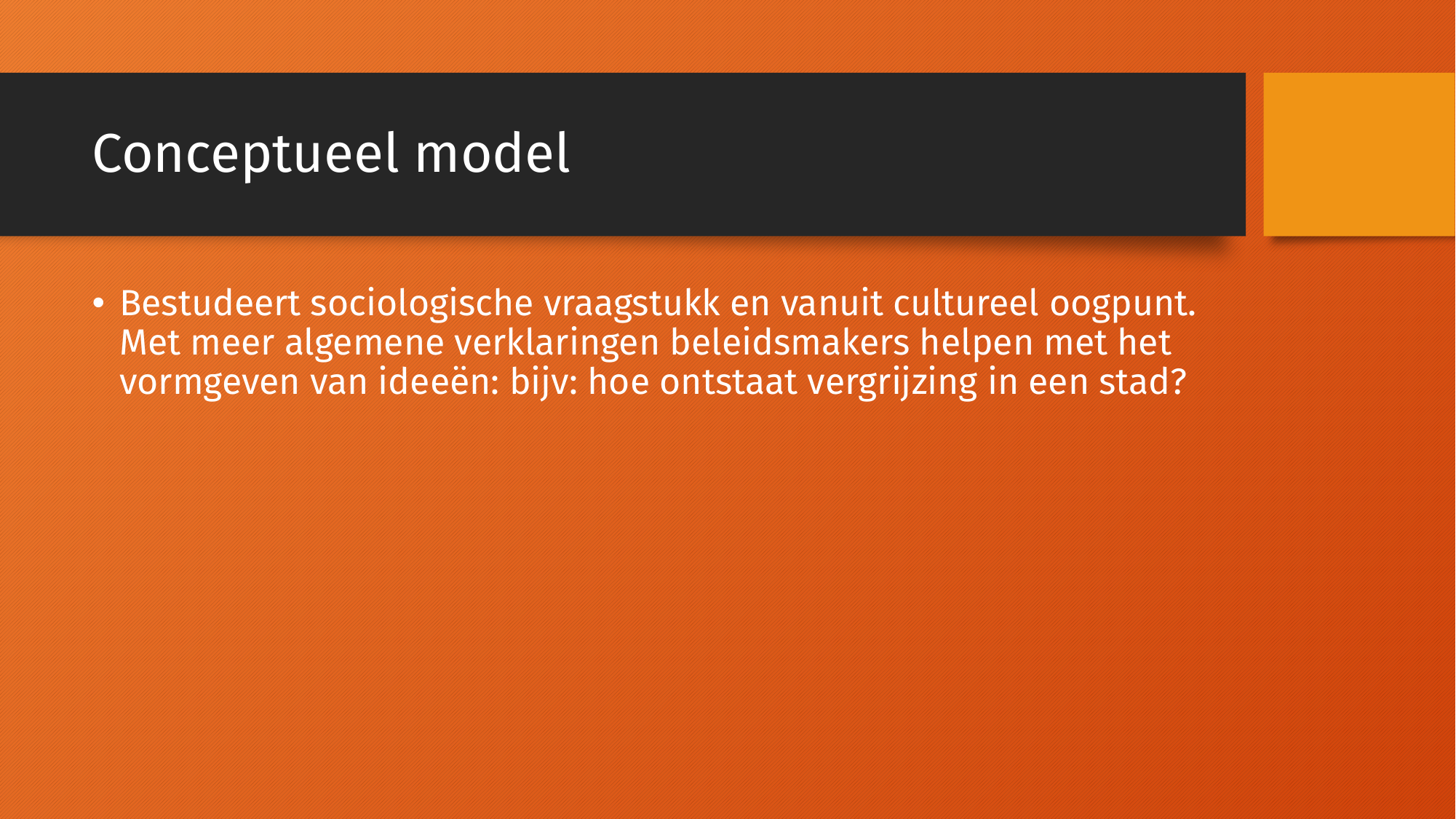

# Conceptueel model
Bestudeert sociologische vraagstukk en vanuit cultureel oogpunt. Met meer algemene verklaringen beleidsmakers helpen met het vormgeven van ideeën: bijv: hoe ontstaat vergrijzing in een stad?